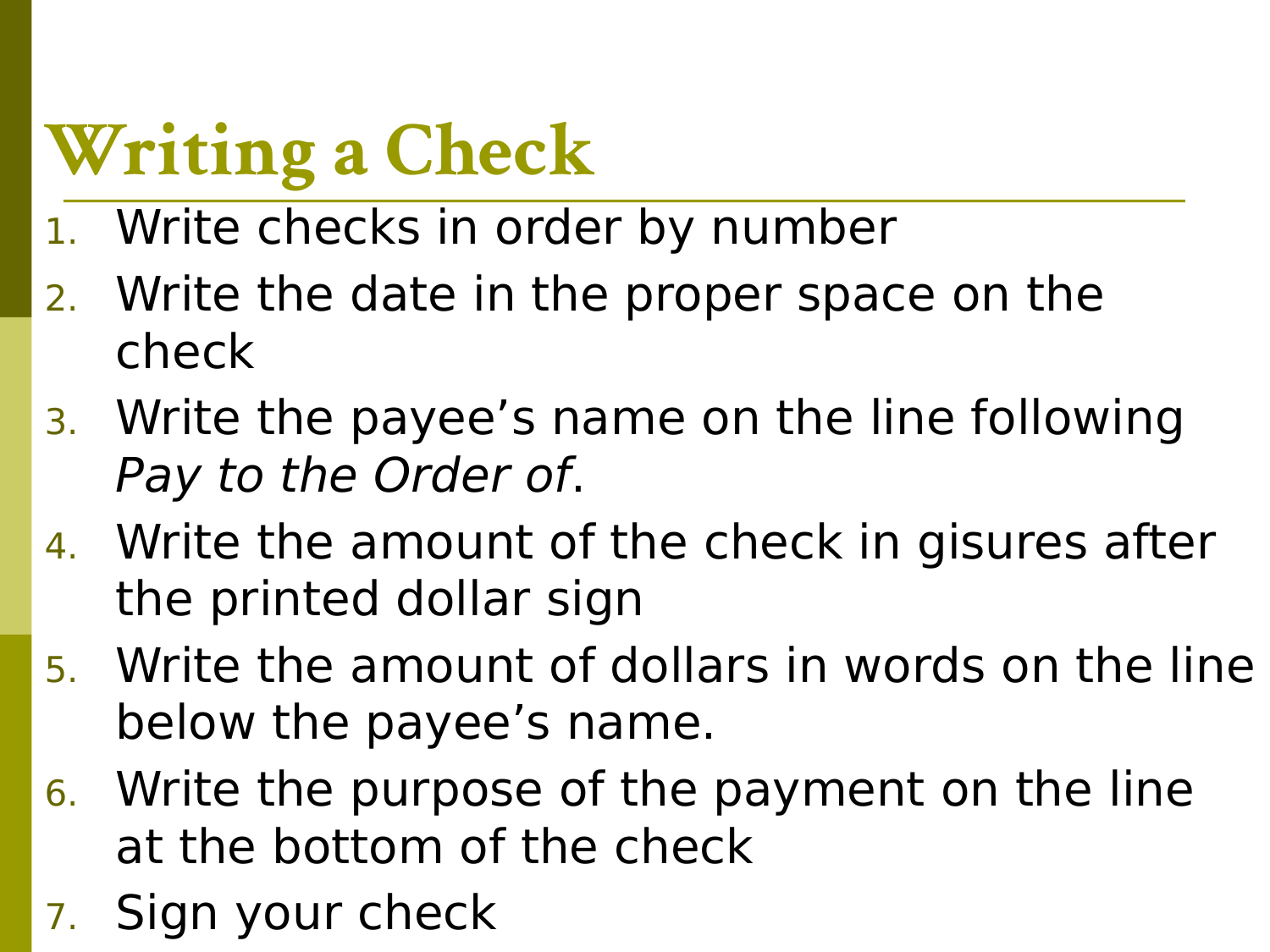

# Writing a Check
Write checks in order by number
Write the date in the proper space on the check
Write the payee’s name on the line following Pay to the Order of.
Write the amount of the check in gisures after the printed dollar sign
Write the amount of dollars in words on the line below the payee’s name.
Write the purpose of the payment on the line at the bottom of the check
Sign your check